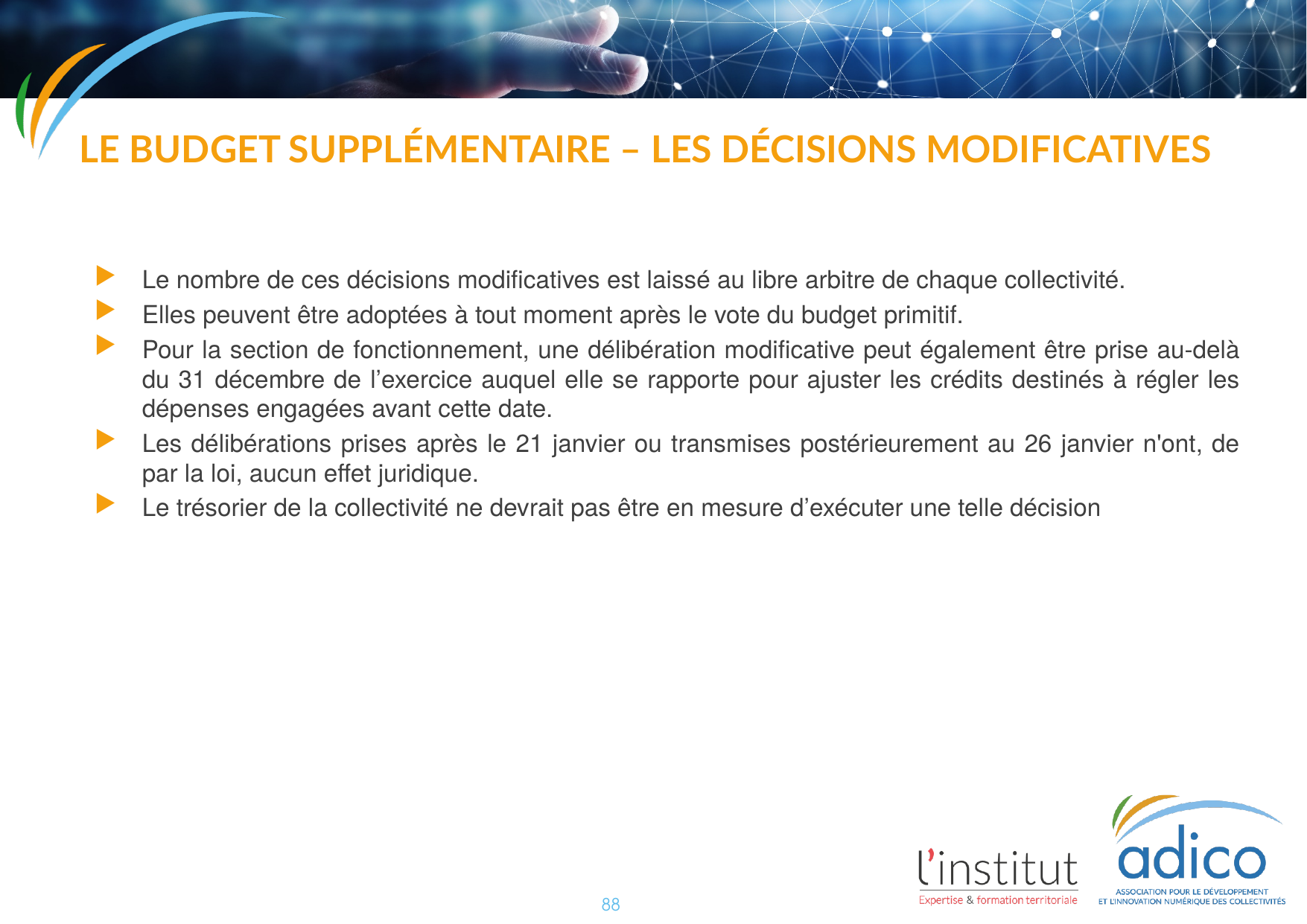

# Le budget supplémentaire – les décisions modificatives
Le nombre de ces décisions modificatives est laissé au libre arbitre de chaque collectivité.
Elles peuvent être adoptées à tout moment après le vote du budget primitif.
Pour la section de fonctionnement, une délibération modificative peut également être prise au-delà du 31 décembre de l’exercice auquel elle se rapporte pour ajuster les crédits destinés à régler les dépenses engagées avant cette date.
Les délibérations prises après le 21 janvier ou transmises postérieurement au 26 janvier n'ont, de par la loi, aucun effet juridique.
Le trésorier de la collectivité ne devrait pas être en mesure d’exécuter une telle décision